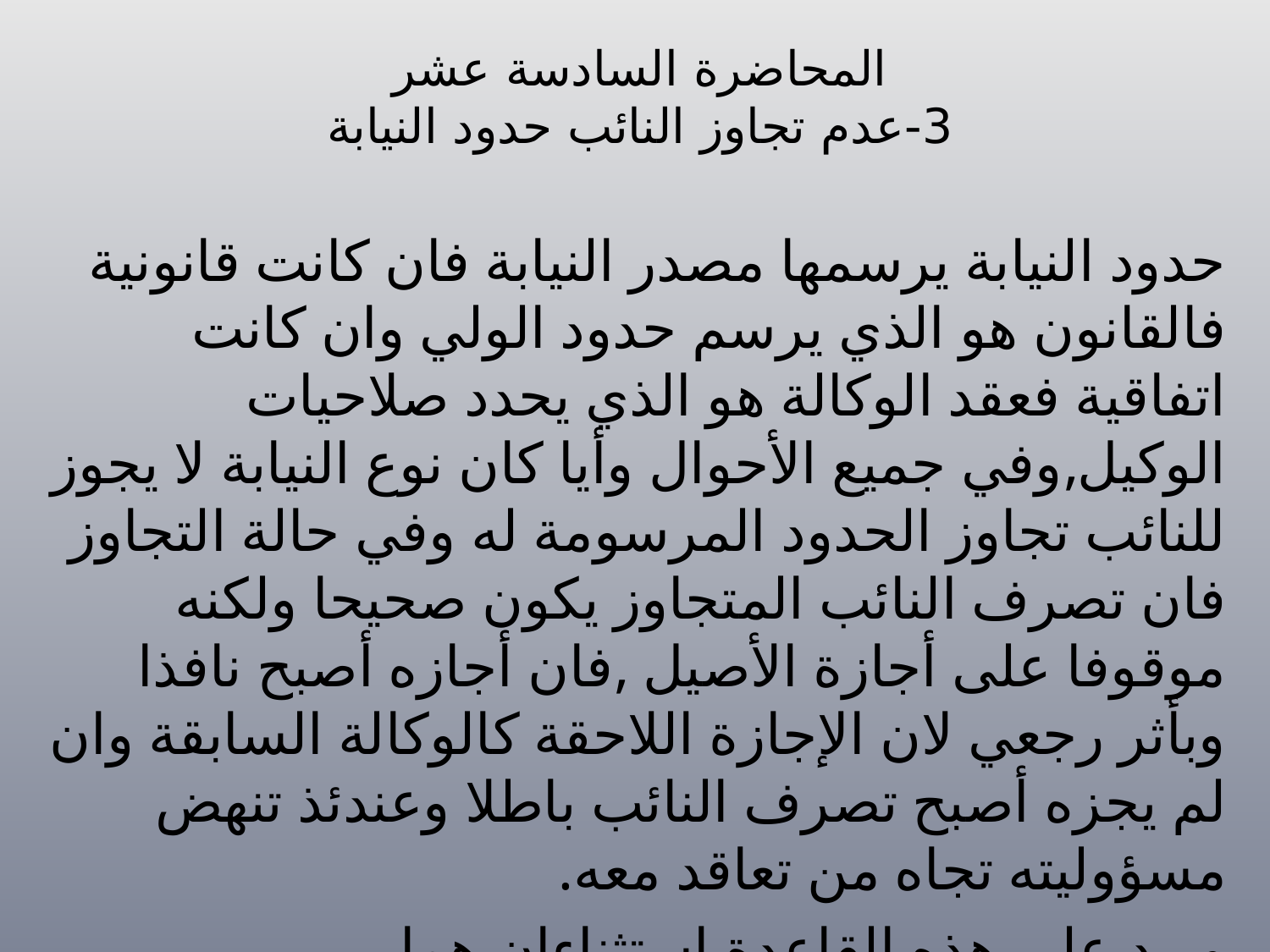

# المحاضرة السادسة عشر 3-عدم تجاوز النائب حدود النيابة
حدود النيابة يرسمها مصدر النيابة فان كانت قانونية فالقانون هو الذي يرسم حدود الولي وان كانت اتفاقية فعقد الوكالة هو الذي يحدد صلاحيات الوكيل,وفي جميع الأحوال وأيا كان نوع النيابة لا يجوز للنائب تجاوز الحدود المرسومة له وفي حالة التجاوز فان تصرف النائب المتجاوز يكون صحيحا ولكنه موقوفا على أجازة الأصيل ,فان أجازه أصبح نافذا وبأثر رجعي لان الإجازة اللاحقة كالوكالة السابقة وان لم يجزه أصبح تصرف النائب باطلا وعندئذ تنهض مسؤوليته تجاه من تعاقد معه.
ويرد على هذه القاعدة استثناءان هما